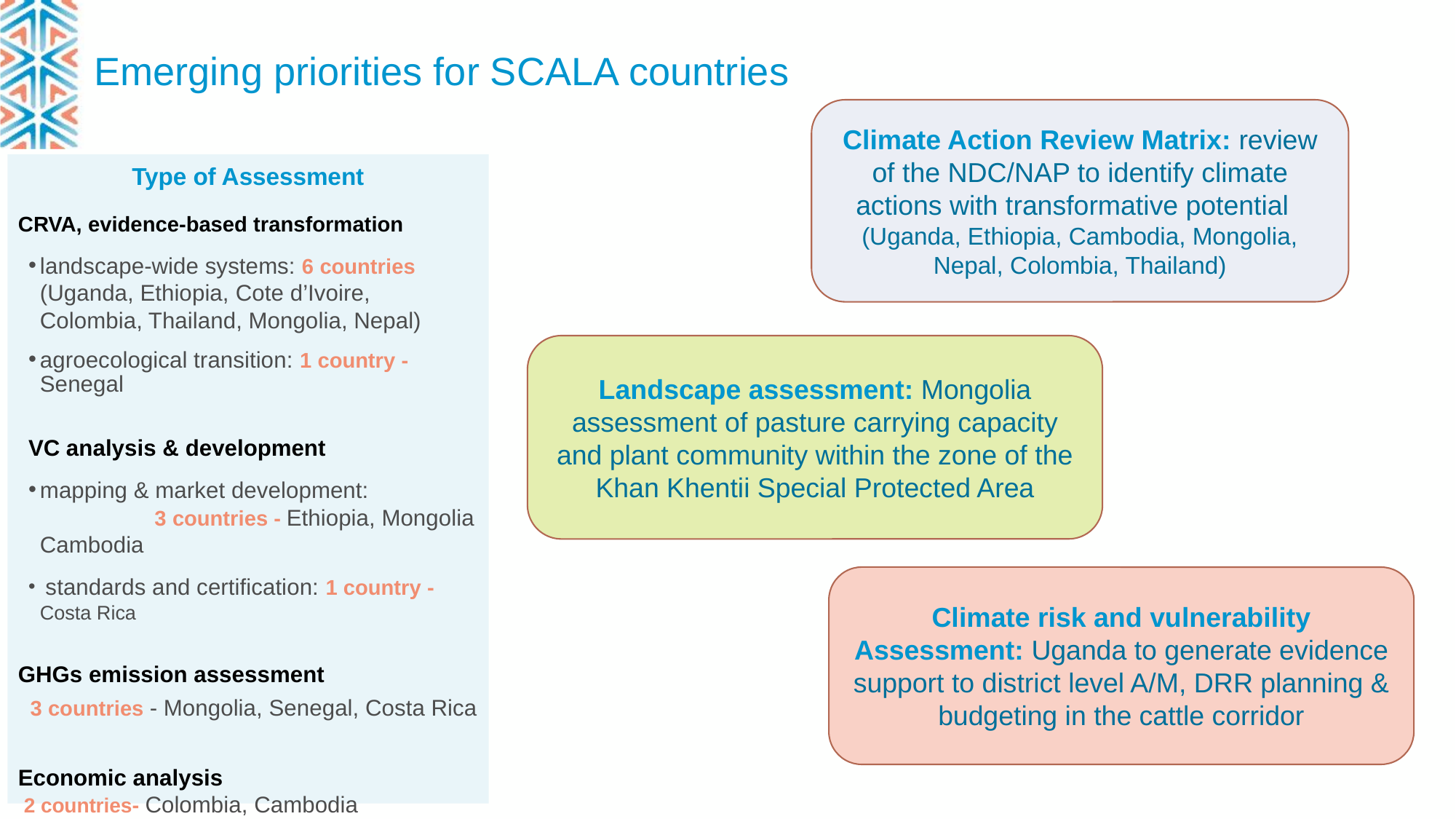

# Emerging priorities for SCALA countries
Climate Action Review Matrix: review of the NDC/NAP to identify climate actions with transformative potential
(Uganda, Ethiopia, Cambodia, Mongolia, Nepal, Colombia, Thailand)
Type of Assessment
CRVA, evidence-based transformation
landscape-wide systems: 6 countries (Uganda, Ethiopia, Cote d’Ivoire, Colombia, Thailand, Mongolia, Nepal)
agroecological transition: 1 country - Senegal

VC analysis & development
mapping & market development:                                    3 countries - Ethiopia, Mongolia Cambodia
 standards and certification: 1 country - Costa Rica

GHGs emission assessment
  3 countries - Mongolia, Senegal, Costa Rica

Economic analysis
 2 countries- Colombia, Cambodia
Landscape assessment: Mongolia assessment of pasture carrying capacity and plant community within the zone of the Khan Khentii Special Protected Area
Climate risk and vulnerability Assessment: Uganda to generate evidence support to district level A/M, DRR planning & budgeting in the cattle corridor